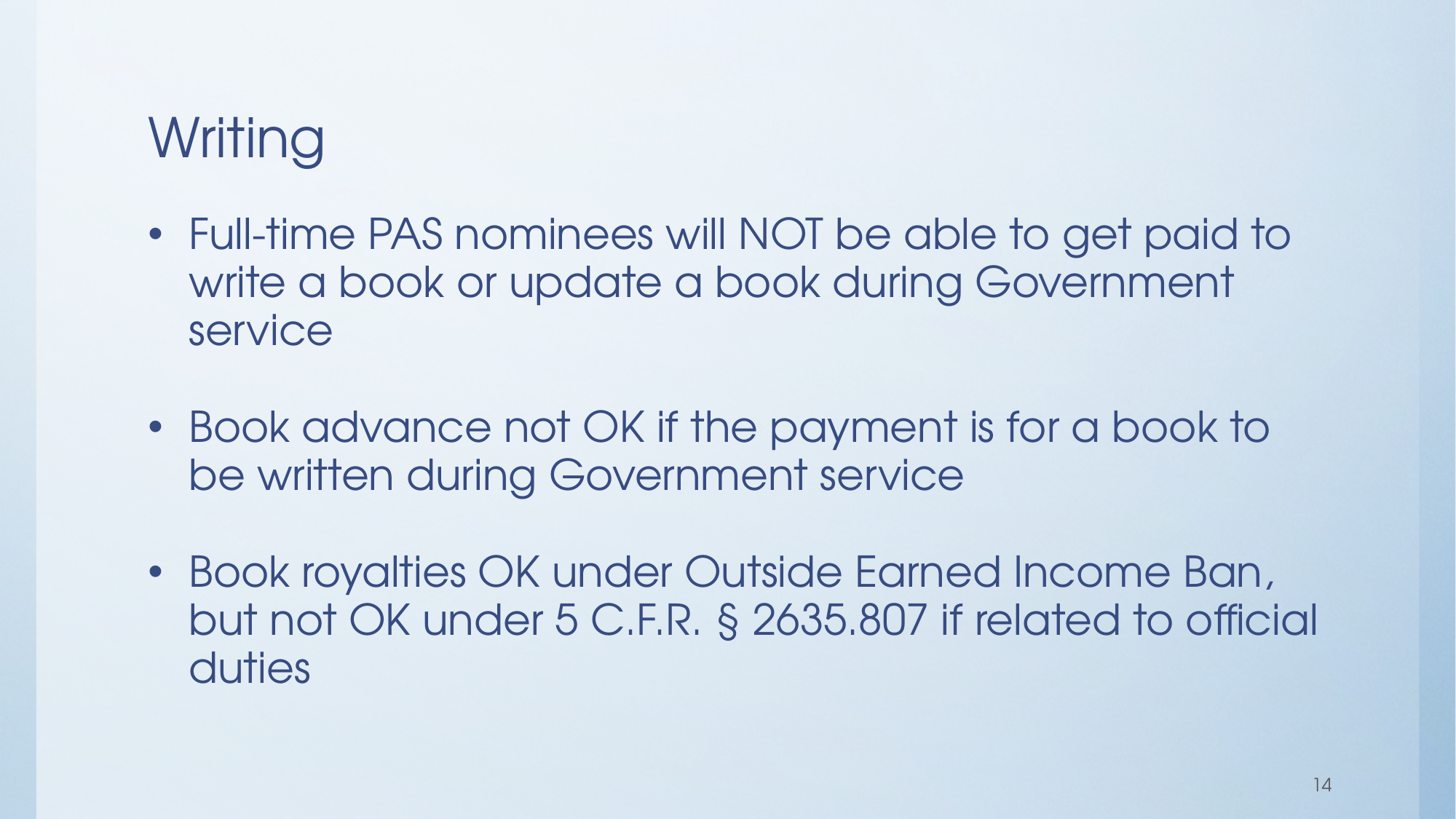

# Writing
Full-time PAS nominees will NOT be able to get paid to write a book or update a book during Government service

Book advance not OK if the payment is for a book to be written during Government service

Book royalties OK under Outside Earned Income Ban, but not OK under 5 C.F.R. § 2635.807 if related to official duties

14